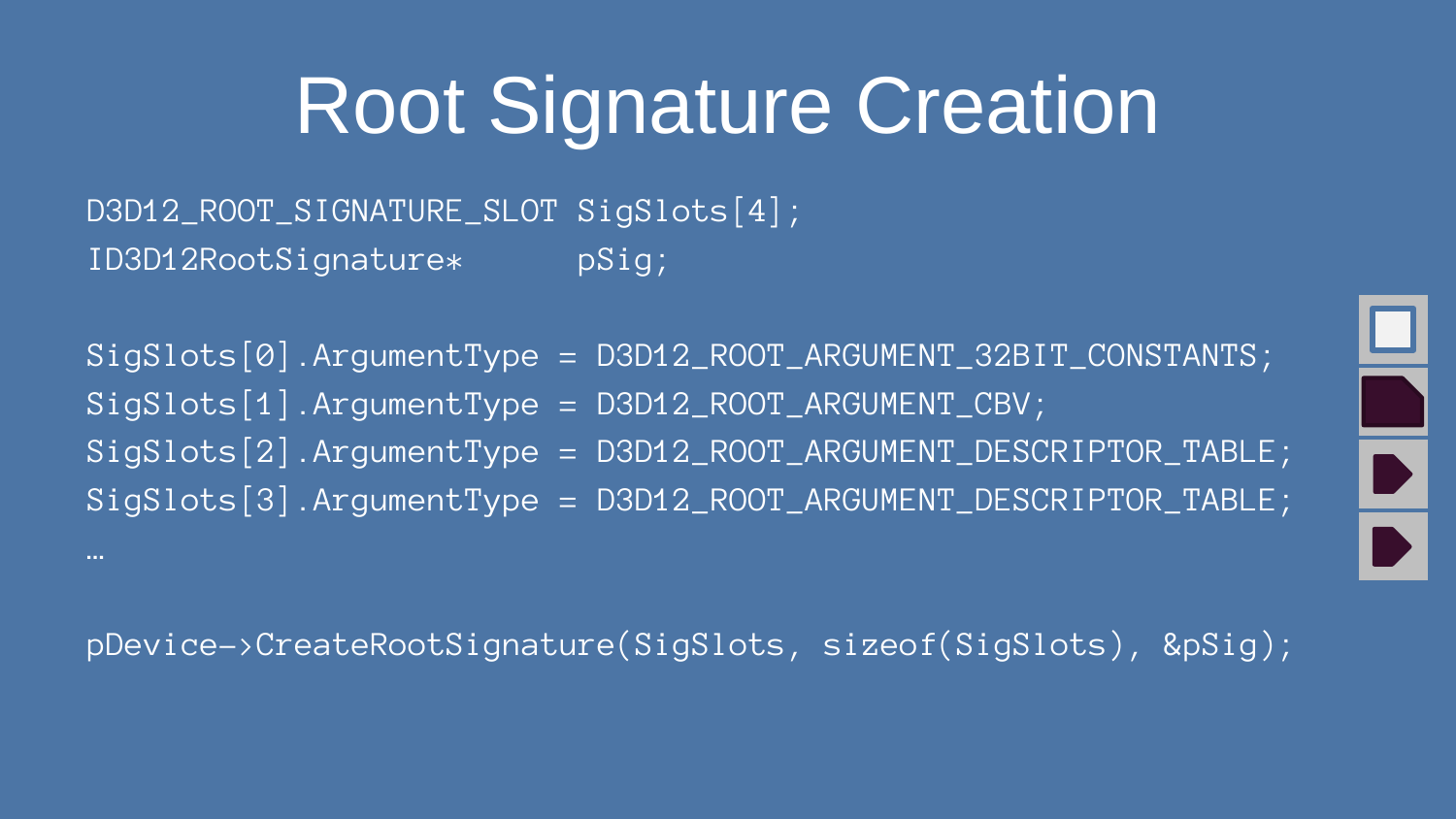

# Root Signature Creation
D3D12_ROOT_SIGNATURE_SLOT SigSlots[4];
ID3D12RootSignature*      pSig;

SigSlots[0].ArgumentType = D3D12_ROOT_ARGUMENT_32BIT_CONSTANTS;
SigSlots[1].ArgumentType = D3D12_ROOT_ARGUMENT_CBV;
SigSlots[2].ArgumentType = D3D12_ROOT_ARGUMENT_DESCRIPTOR_TABLE;
SigSlots[3].ArgumentType = D3D12_ROOT_ARGUMENT_DESCRIPTOR_TABLE;
…

pDevice->CreateRootSignature(SigSlots, sizeof(SigSlots), &pSig);